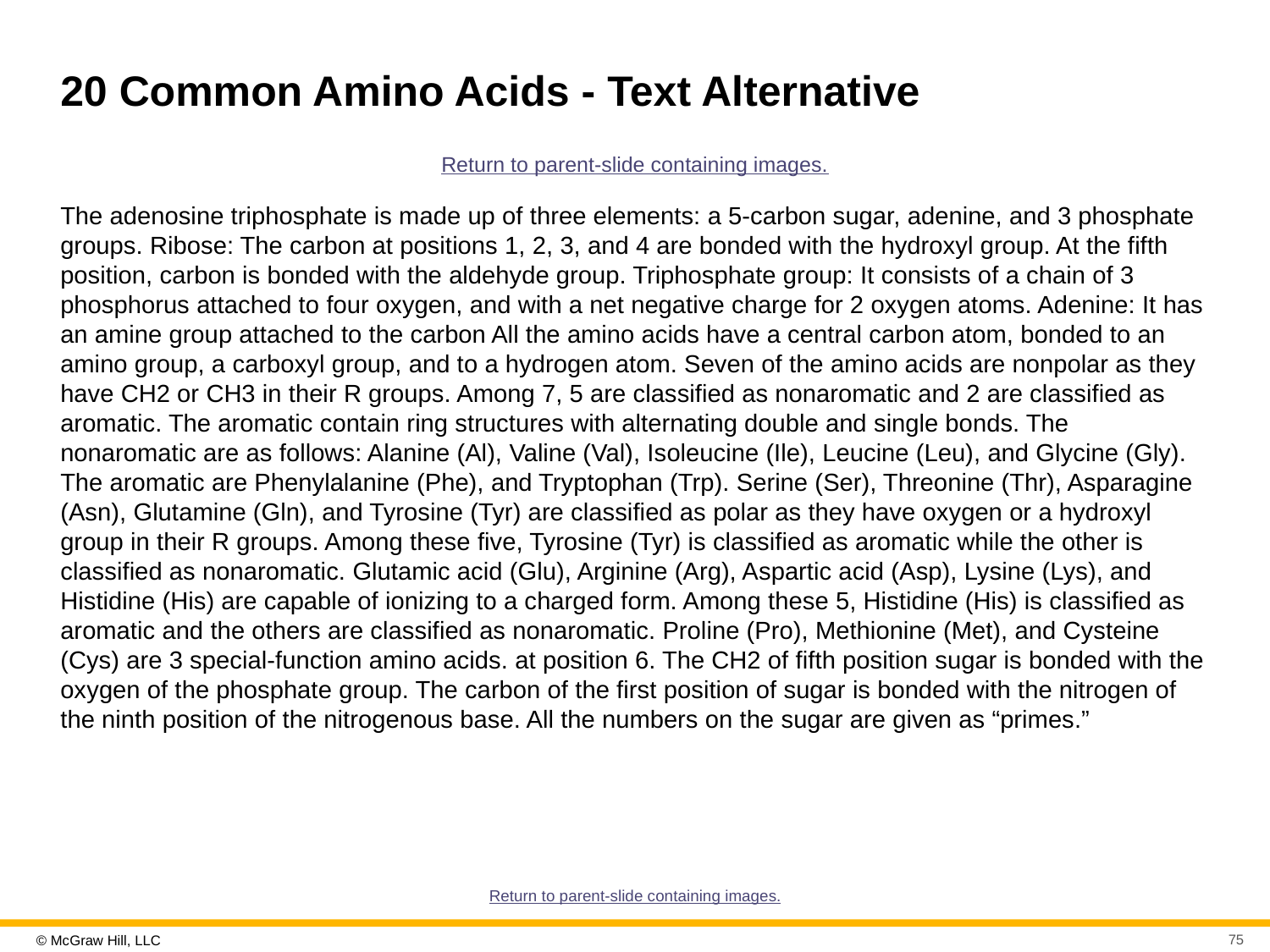

# 20 Common Amino Acids - Text Alternative
Return to parent-slide containing images.
The adenosine triphosphate is made up of three elements: a 5-carbon sugar, adenine, and 3 phosphate groups. Ribose: The carbon at positions 1, 2, 3, and 4 are bonded with the hydroxyl group. At the fifth position, carbon is bonded with the aldehyde group. Triphosphate group: It consists of a chain of 3 phosphorus attached to four oxygen, and with a net negative charge for 2 oxygen atoms. Adenine: It has an amine group attached to the carbon All the amino acids have a central carbon atom, bonded to an amino group, a carboxyl group, and to a hydrogen atom. Seven of the amino acids are nonpolar as they have CH2 or CH3 in their R groups. Among 7, 5 are classified as nonaromatic and 2 are classified as aromatic. The aromatic contain ring structures with alternating double and single bonds. The nonaromatic are as follows: Alanine (Al), Valine (Val), Isoleucine (Ile), Leucine (Leu), and Glycine (Gly). The aromatic are Phenylalanine (Phe), and Tryptophan (Trp). Serine (Ser), Threonine (Thr), Asparagine (Asn), Glutamine (Gln), and Tyrosine (Tyr) are classified as polar as they have oxygen or a hydroxyl group in their R groups. Among these five, Tyrosine (Tyr) is classified as aromatic while the other is classified as nonaromatic. Glutamic acid (Glu), Arginine (Arg), Aspartic acid (Asp), Lysine (Lys), and Histidine (His) are capable of ionizing to a charged form. Among these 5, Histidine (His) is classified as aromatic and the others are classified as nonaromatic. Proline (Pro), Methionine (Met), and Cysteine (Cys) are 3 special-function amino acids. at position 6. The CH2 of fifth position sugar is bonded with the oxygen of the phosphate group. The carbon of the first position of sugar is bonded with the nitrogen of the ninth position of the nitrogenous base. All the numbers on the sugar are given as “primes.”
Return to parent-slide containing images.
75